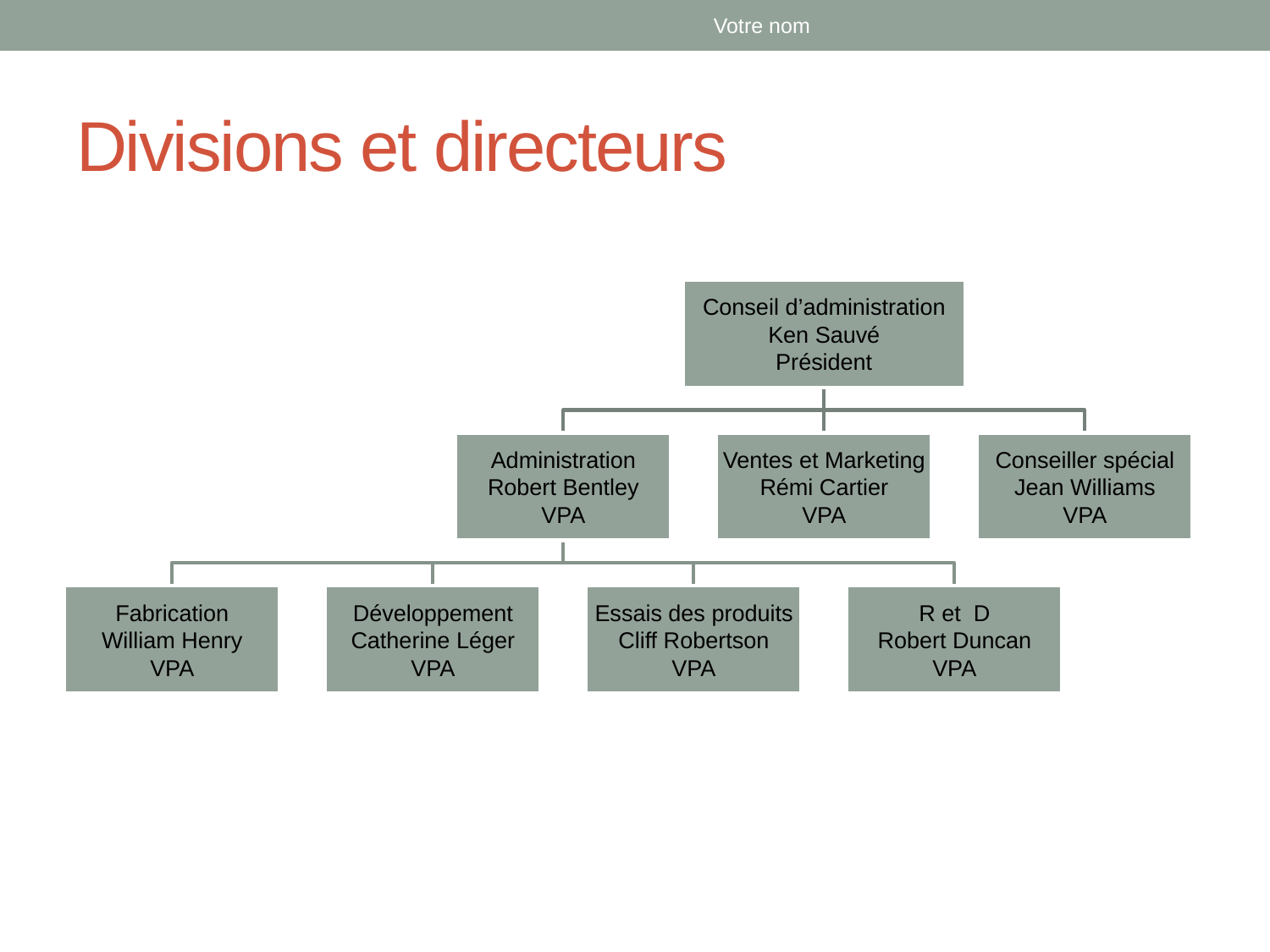

Votre nom
# Divisions et directeurs
Conseil d’administration
Ken Sauvé
Président
Administration
Robert Bentley
VPA
Fabrication
William Henry
VPA
Développement
Catherine Léger
VPA
Essais des produits
Cliff Robertson
VPA
R et  D
Robert Duncan
VPA
Ventes et Marketing
Rémi Cartier
VPA
Conseiller spécial
Jean Williams
VPA